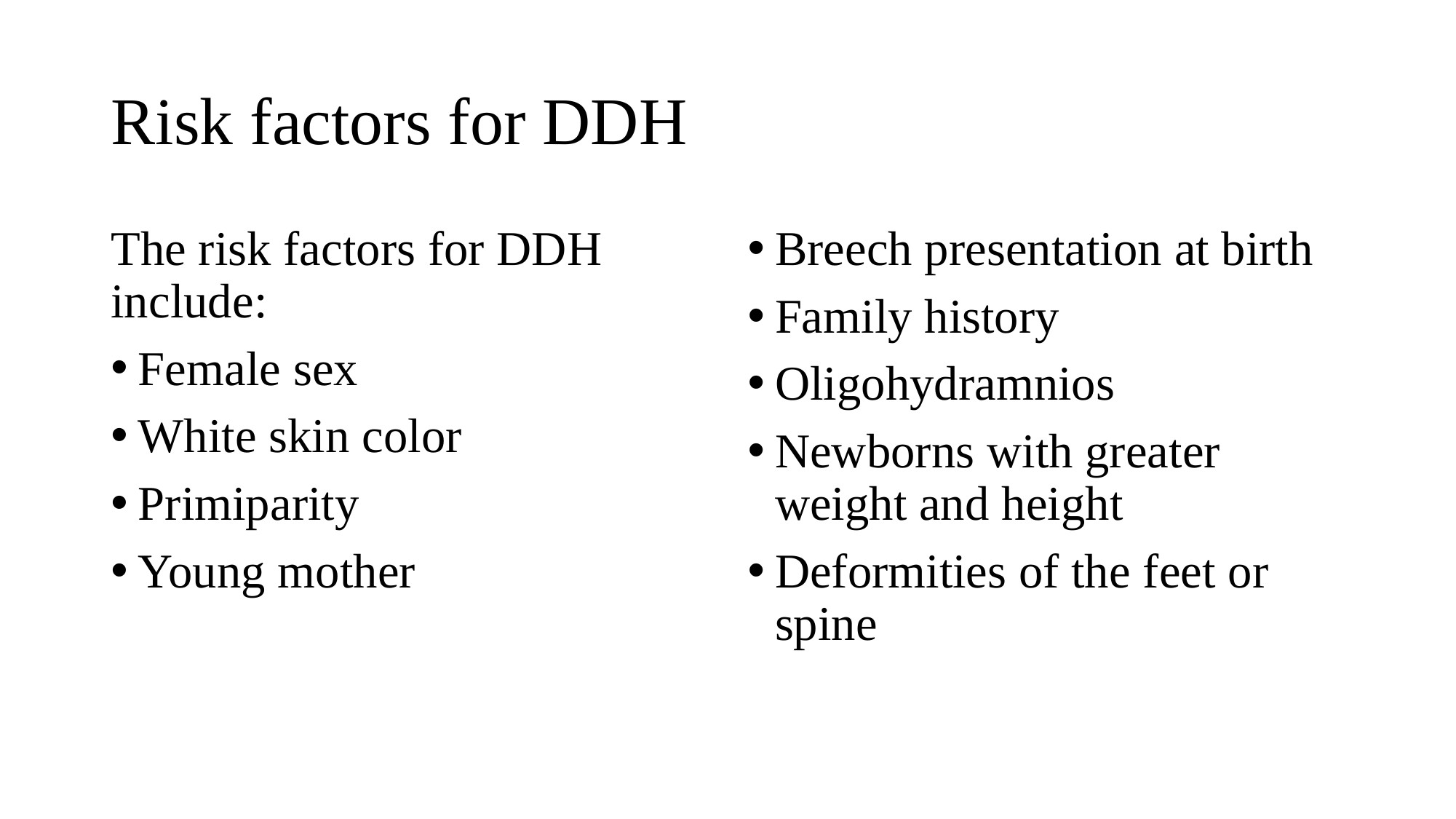

# Risk factors for DDH
The risk factors for DDH include:
Female sex
White skin color
Primiparity
Young mother

Breech presentation at birth
Family history
Oligohydramnios
Newborns with greater weight and height
Deformities of the feet or spine